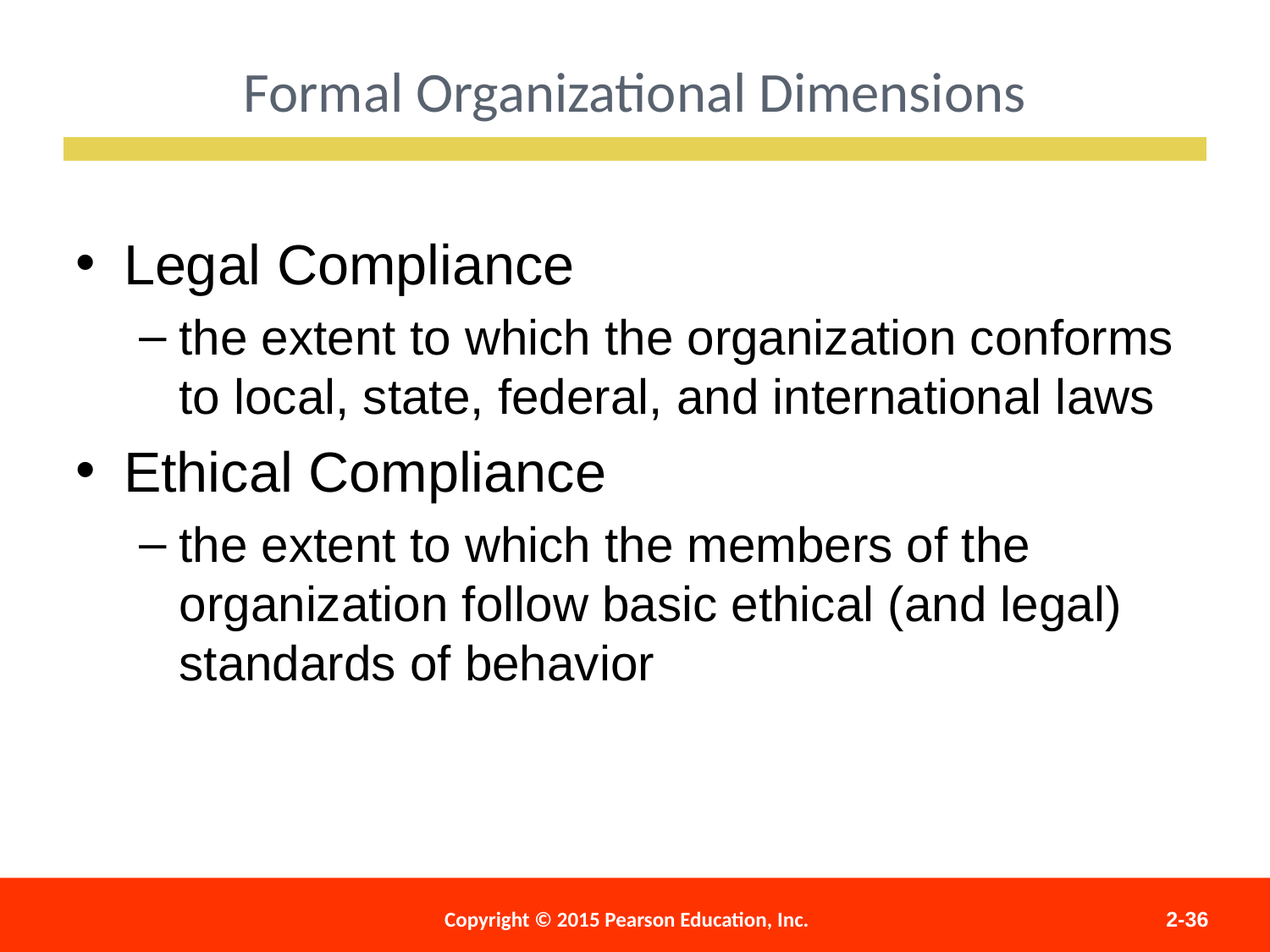

Formal Organizational Dimensions
Legal Compliance
the extent to which the organization conforms to local, state, federal, and international laws
Ethical Compliance
the extent to which the members of the organization follow basic ethical (and legal) standards of behavior